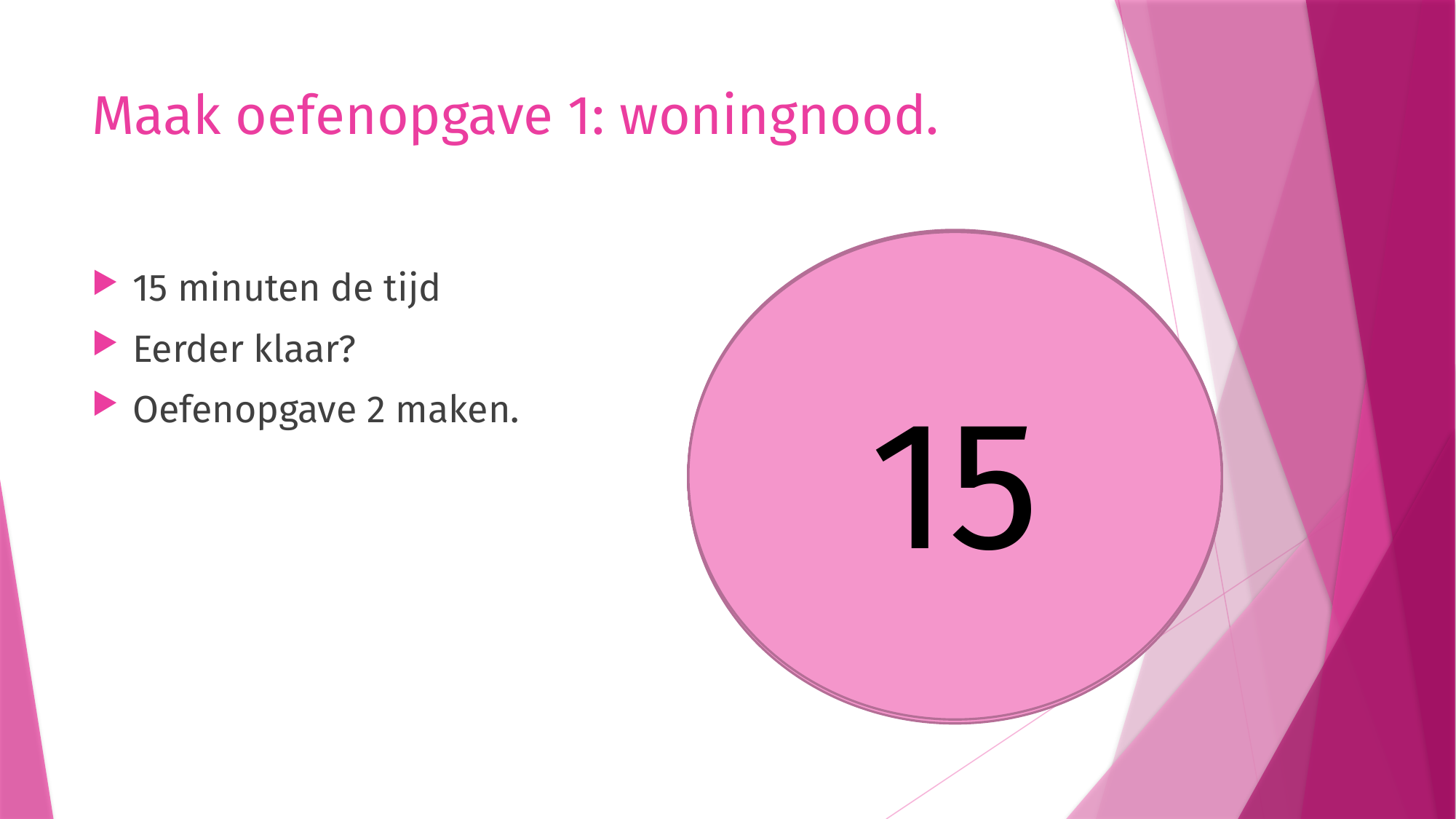

# Maak oefenopgave 1: woningnood.
10
14
15
9
8
12
11
5
6
7
4
3
1
2
13
15 minuten de tijd
Eerder klaar?
Oefenopgave 2 maken.